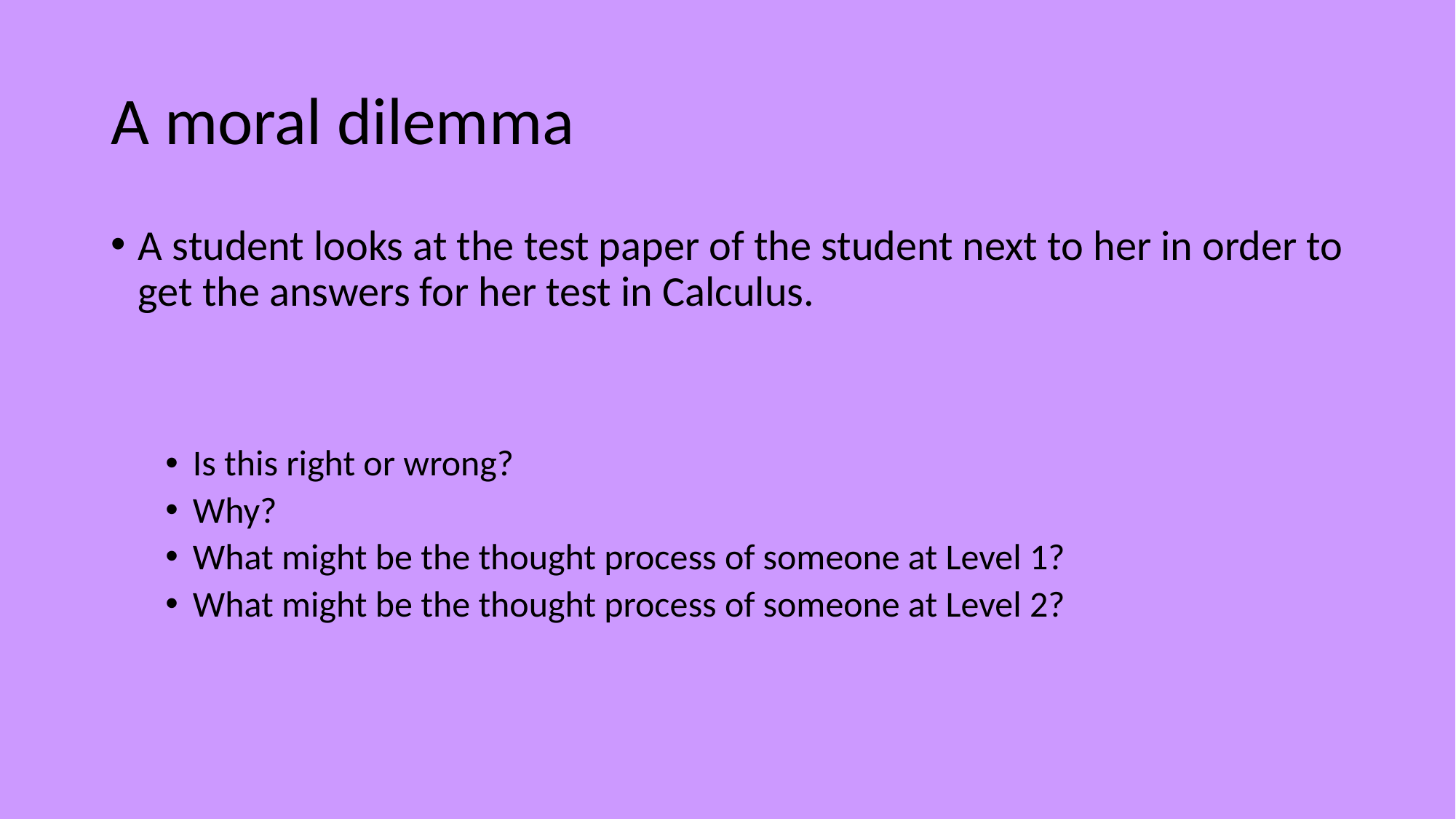

# A moral dilemma
A student looks at the test paper of the student next to her in order to get the answers for her test in Calculus.

Is this right or wrong?
Why?
What might be the thought process of someone at Level 1?
What might be the thought process of someone at Level 2?